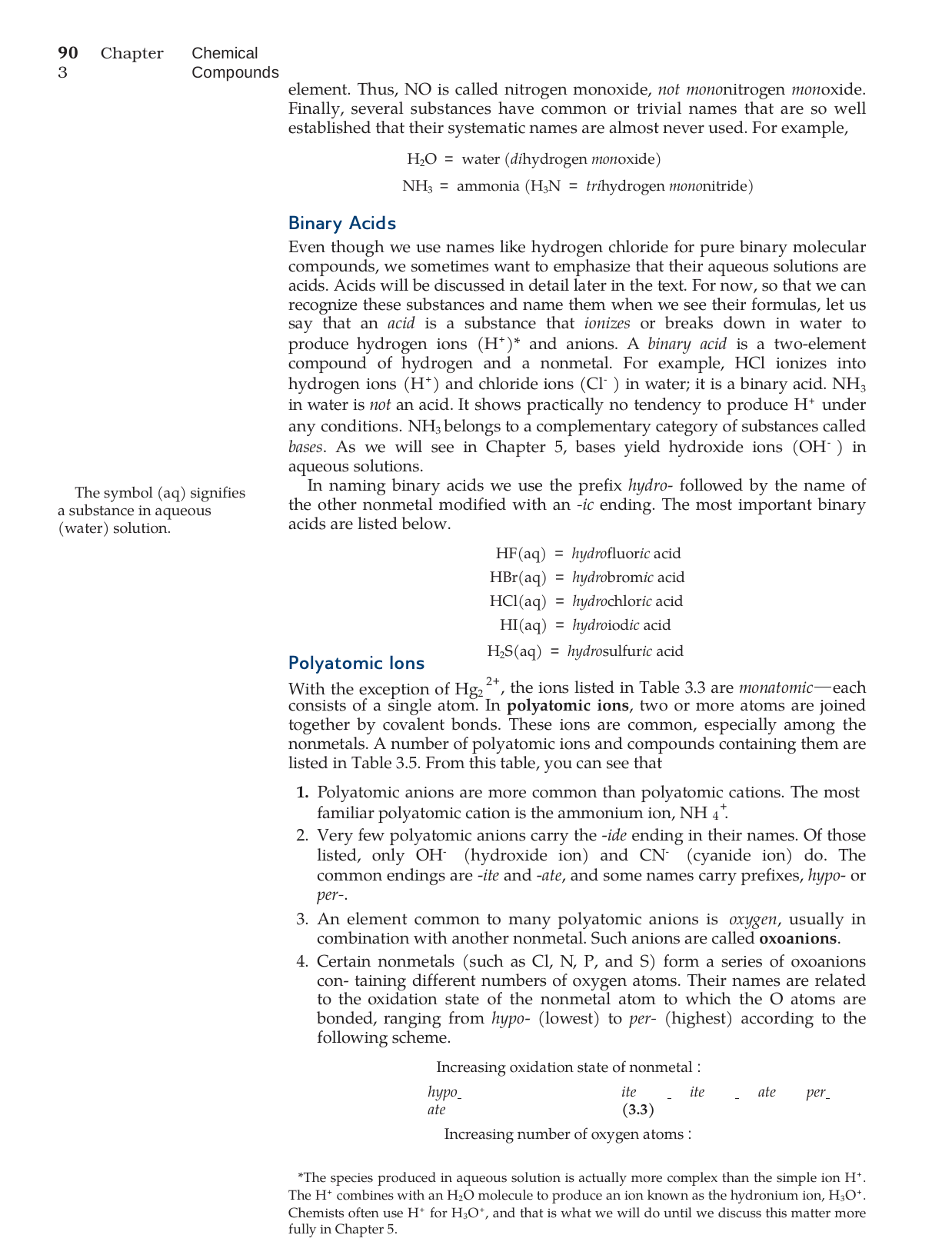

90	Chapter 3
Chemical Compounds
element. Thus, NO is called nitrogen monoxide, not mononitrogen monoxide. Finally, several substances have common or trivial names that are so well established that their systematic names are almost never used. For example,
 H2O  =  water (dihydrogen monoxide)
 NH3  =  ammonia (H3N  =  trihydrogen mononitride)
Binary Acids
Even though we use names like hydrogen chloride for pure binary molecular compounds, we sometimes want to emphasize that their aqueous solutions are acids. Acids will be discussed in detail later in the text. For now, so that we can recognize these substances and name them when we see their formulas, let us say that an acid is a substance that ionizes or breaks down in water to produce hydrogen ions (H+)* and anions. A binary acid is a two-element compound of hydrogen and a nonmetal. For example, HCl ionizes into hydrogen ions (H+) and chloride ions (Cl-) in water; it is a binary acid. NH3 in water is not an acid. It shows practically no tendency to produce H+  under any conditions. NH3 belongs to a complementary category of substances called bases. As we will see in Chapter 5, bases yield hydroxide ions (OH-) in aqueous solutions.
In naming binary acids we use the prefix hydro- followed by the name of the other nonmetal modified with an -ic ending. The most important binary acids are listed below.
 HF(aq)  =  hydrofluoric acid
 HBr(aq)  =  hydrobromic acid
 HCl(aq)  =  hydrochloric acid
 HI(aq)  =  hydroiodic acid
 H2S(aq)  =  hydrosulfuric acid
The symbol (aq) signifies a substance in aqueous (water) solution.
Polyatomic Ions
2+
, the ions listed in Table 3.3 are monatomic	each
With the exception of Hg2

consists of a single atom. In polyatomic ions, two or more atoms are joined together by covalent bonds. These ions are common, especially among the nonmetals. A number of polyatomic ions and compounds containing them are listed in Table 3.5. From this table, you can see that
1.  Polyatomic anions are more common than polyatomic cations. The most
+
familiar polyatomic cation is the ammonium ion, NH                .
4
Very few polyatomic anions carry the -ide ending in their names. Of those listed, only OH- (hydroxide ion) and CN- (cyanide ion) do. The common endings are -ite and -ate, and some names carry prefixes, hypo- or per-.
An element common to many polyatomic anions is  oxygen, usually in combination with another nonmetal. Such anions are called oxoanions.
Certain nonmetals (such as Cl, N, P, and S) form a series of oxoanions con- taining different numbers of oxygen atoms. Their names are related to the oxidation state of the nonmetal atom to which the O atoms are bonded, ranging from hypo- (lowest) to per- (highest) according to the following scheme.
Increasing oxidation state of nonmetal :
hypo 	ite	 	ite	 	ate	per 	ate	(3.3)
Increasing number of oxygen atoms :

*The species produced in aqueous solution is actually more complex than the simple ion H+. The H+ combines with an H2O molecule to produce an ion known as the hydronium ion, H3O+. Chemists often use H+  for H3O+, and that is what we will do until we discuss this matter more fully in Chapter 5.